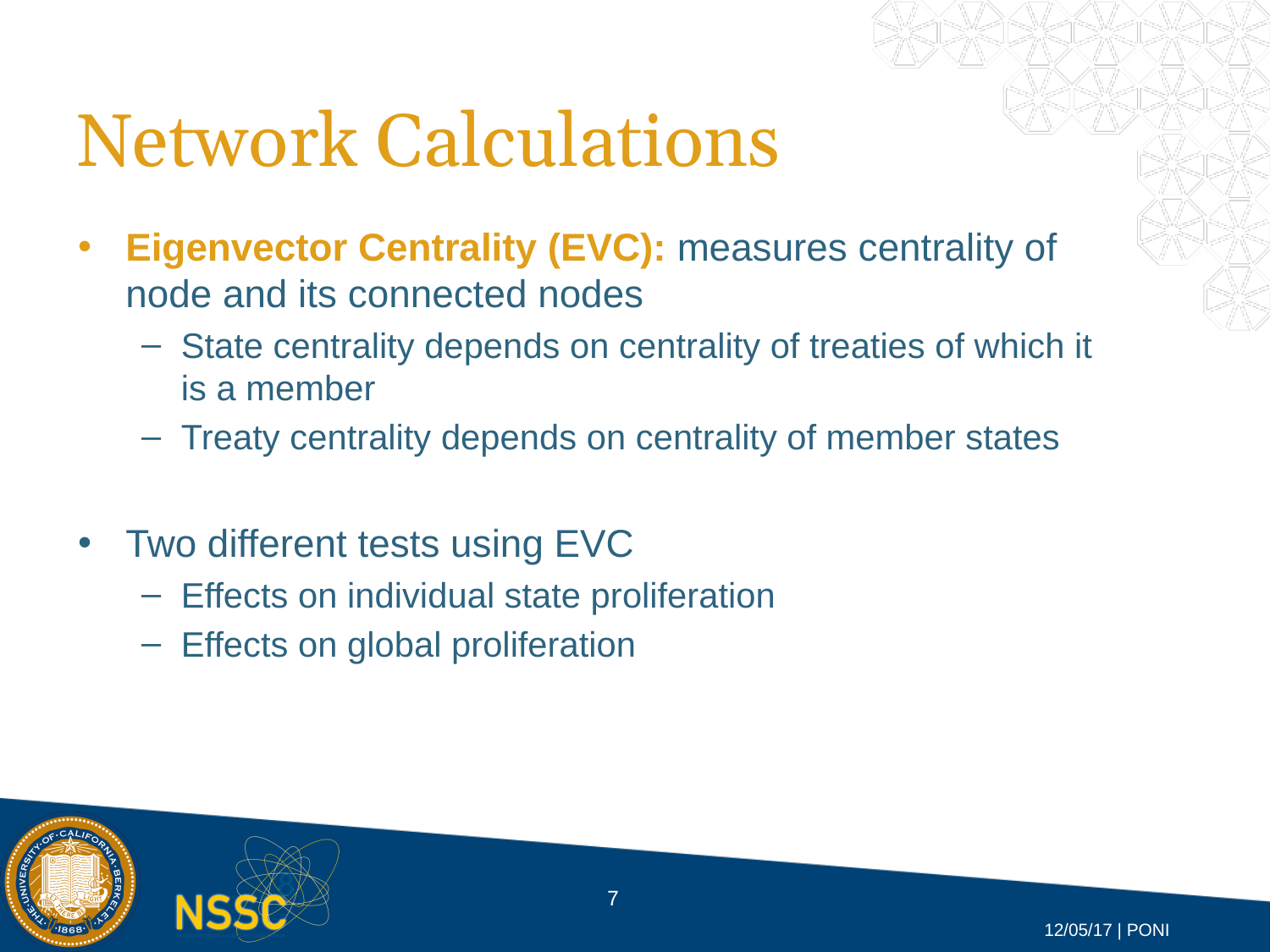

# Network Calculations
Eigenvector Centrality (EVC): measures centrality of node and its connected nodes
State centrality depends on centrality of treaties of which it is a member
Treaty centrality depends on centrality of member states

Two different tests using EVC
Effects on individual state proliferation
Effects on global proliferation